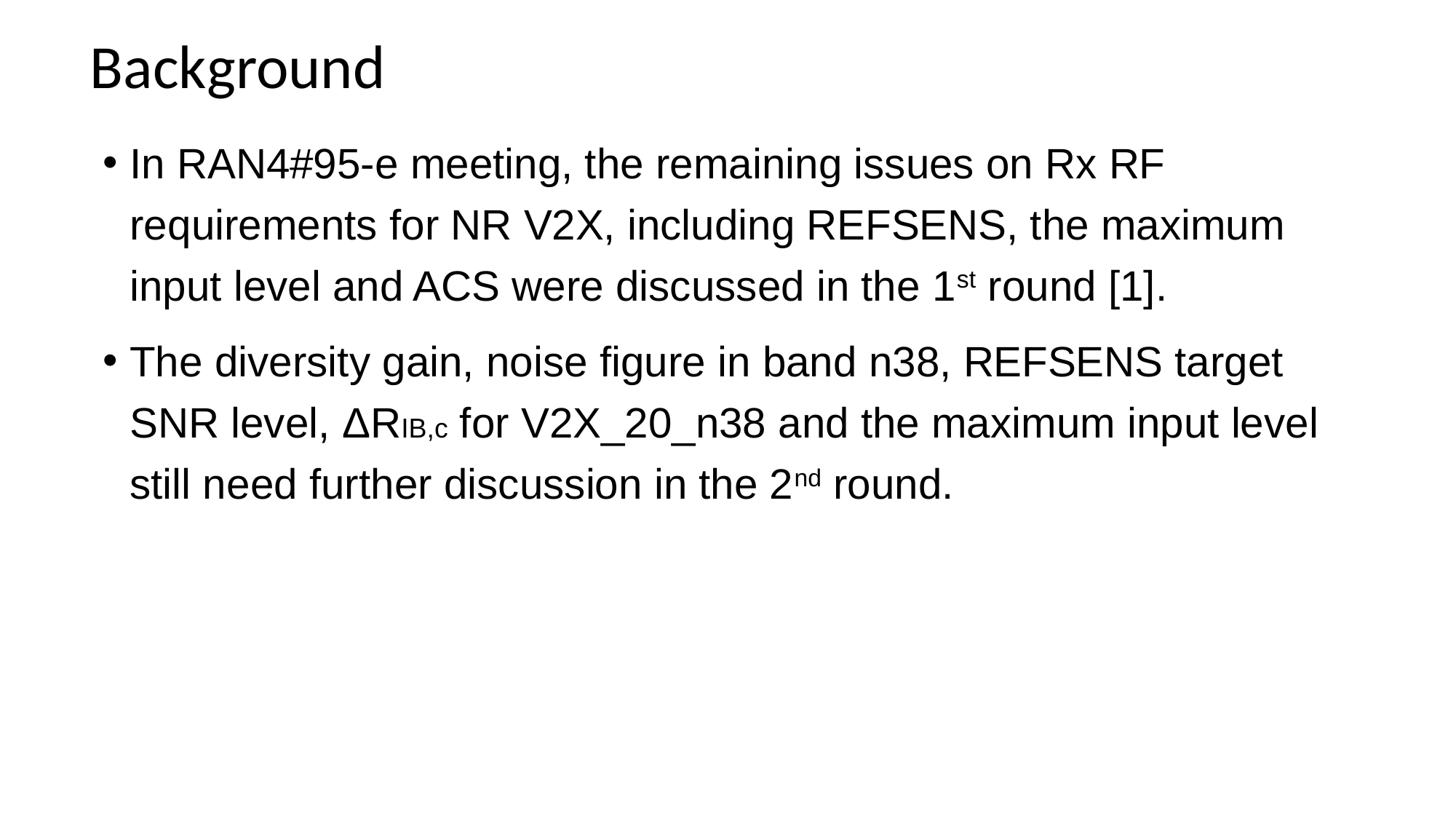

# Background
In RAN4#95-e meeting, the remaining issues on Rx RF requirements for NR V2X, including REFSENS, the maximum input level and ACS were discussed in the 1st round [1].
The diversity gain, noise figure in band n38, REFSENS target SNR level, ΔRIB,c for V2X_20_n38 and the maximum input level still need further discussion in the 2nd round.